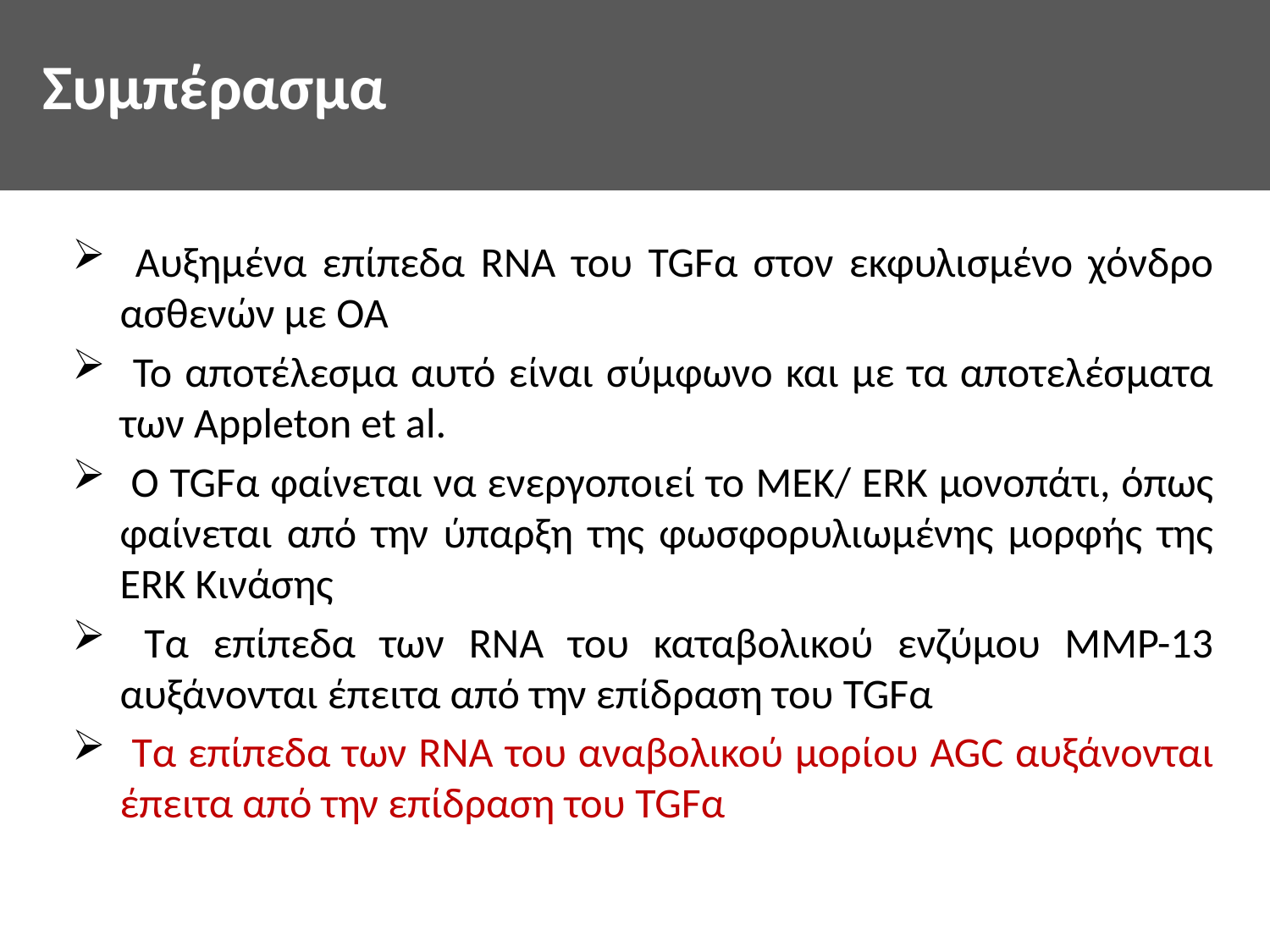

#
Συμπέρασμα
 Αυξημένα επίπεδα RNA του TGFα στον εκφυλισμένο χόνδρο ασθενών με ΟΑ
 Το αποτέλεσμα αυτό είναι σύμφωνο και με τα αποτελέσματα των Appleton et al.
 Ο TGFα φαίνεται να ενεργοποιεί το MEK/ ERK μονοπάτι, όπως φαίνεται από την ύπαρξη της φωσφορυλιωμένης μορφής της ERK Kινάσης
 Τα επίπεδα των RNA του καταβολικού ενζύμου ΜΜΡ-13 αυξάνονται έπειτα από την επίδραση του TGFα
 Τα επίπεδα των RNA του αναβολικού μορίου AGC αυξάνονται έπειτα από την επίδραση του TGFα